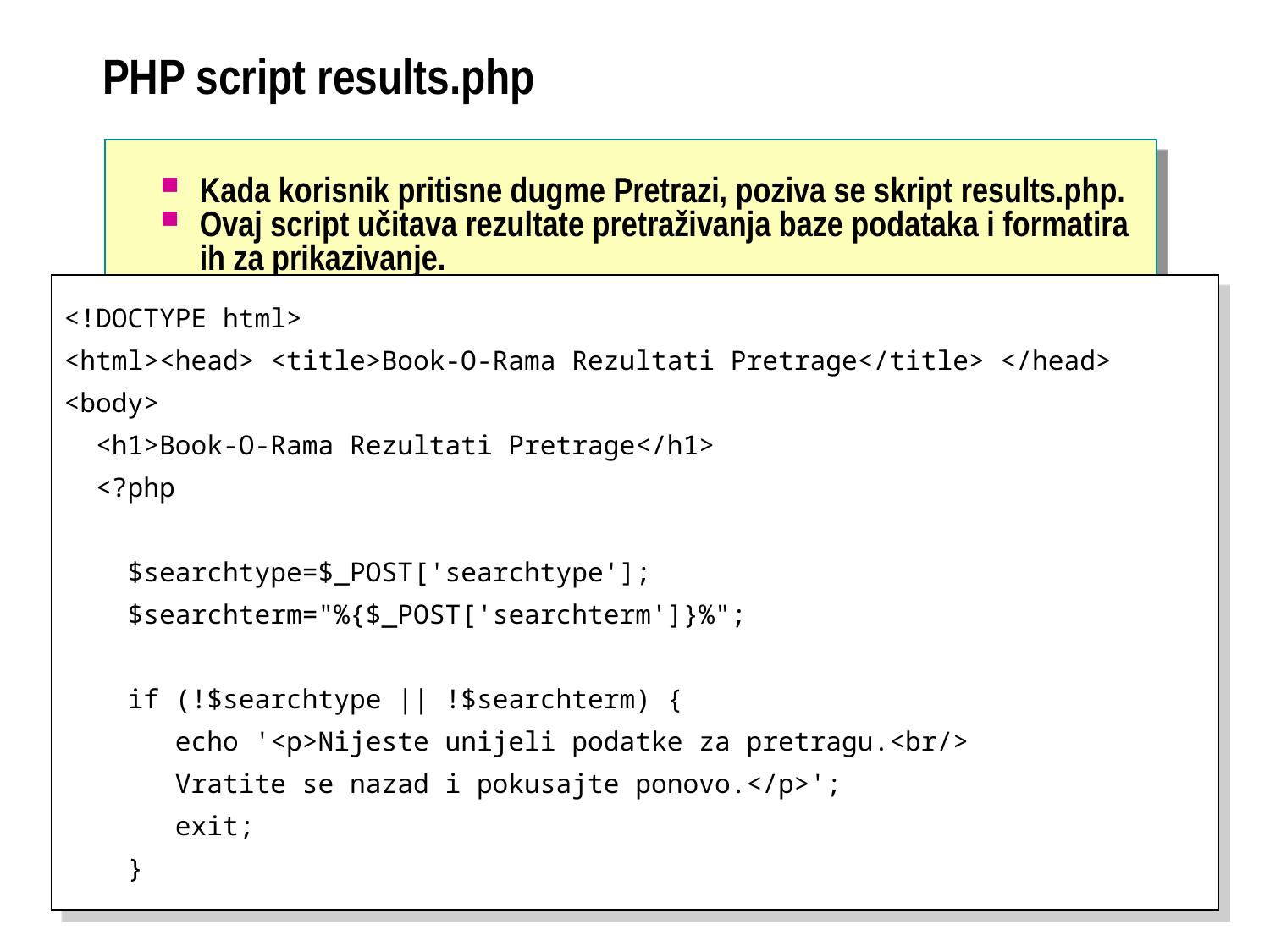

# PHP script results.php
Kada korisnik pritisne dugme Pretrazi, poziva se skript results.php.
Ovaj script učitava rezultate pretraživanja baze podataka i formatira ih za prikazivanje.
<!DOCTYPE html>
<html><head> <title>Book-O-Rama Rezultati Pretrage</title> </head>
<body>
  <h1>Book-O-Rama Rezultati Pretrage</h1>
  <?php

    $searchtype=$_POST['searchtype'];
    $searchterm="%{$_POST['searchterm']}%";

    if (!$searchtype || !$searchterm) {
       echo '<p>Nijeste unijeli podatke za pretragu.<br/>
       Vratite se nazad i pokusajte ponovo.</p>';
       exit;
    }